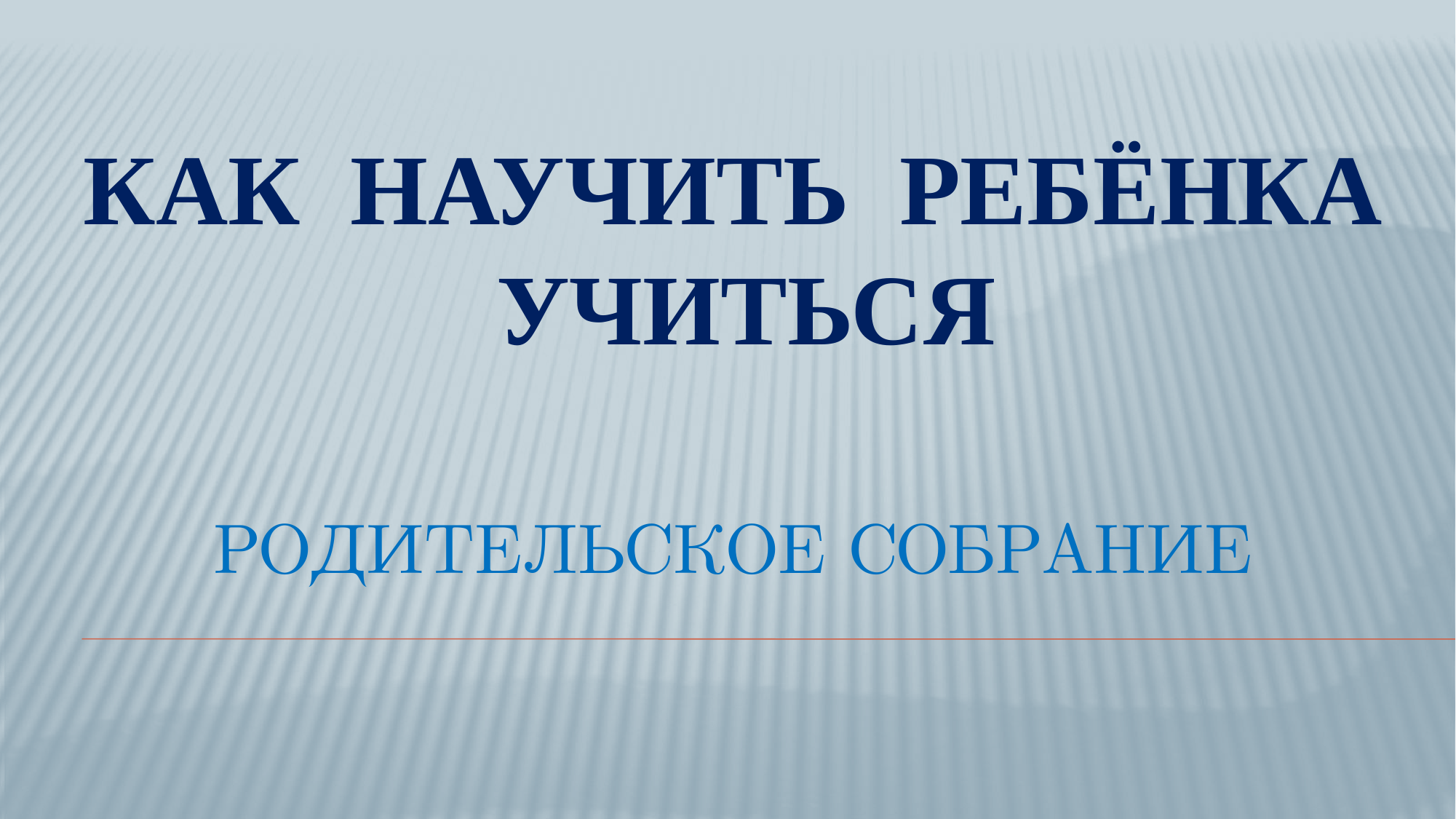

КАК  НАУЧИТЬ  РЕБЁНКА  УЧИТЬСЯ
# Родительское собрание